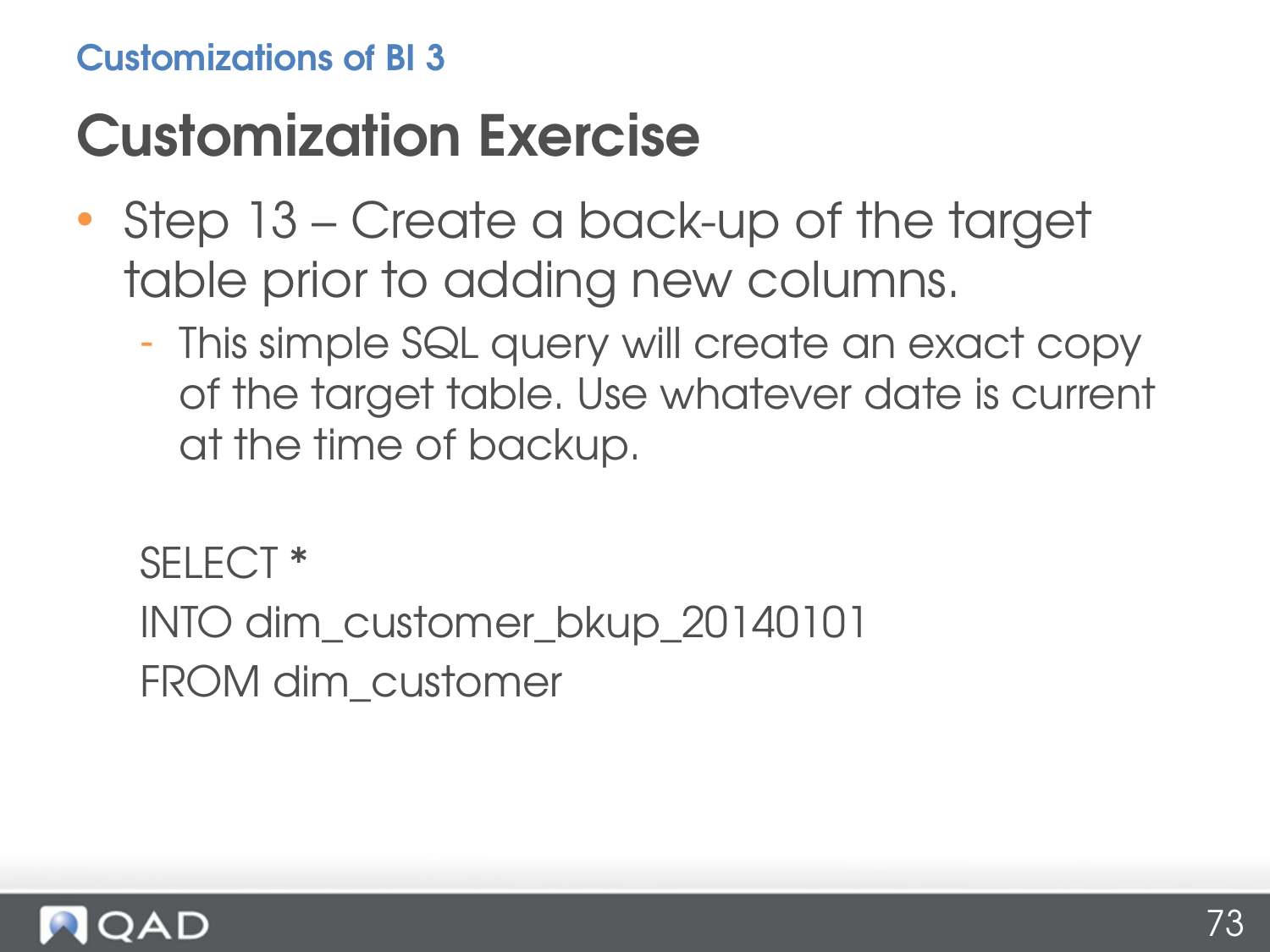

Customizations of BI 3
# Customization Exercise
Step 13 – Create a back-up of the target table prior to adding new columns.
This simple SQL query will create an exact copy of the target table. Use whatever date is current at the time of backup.

SELECT *
INTO dim_customer_bkup_20140101
FROM dim_customer
73